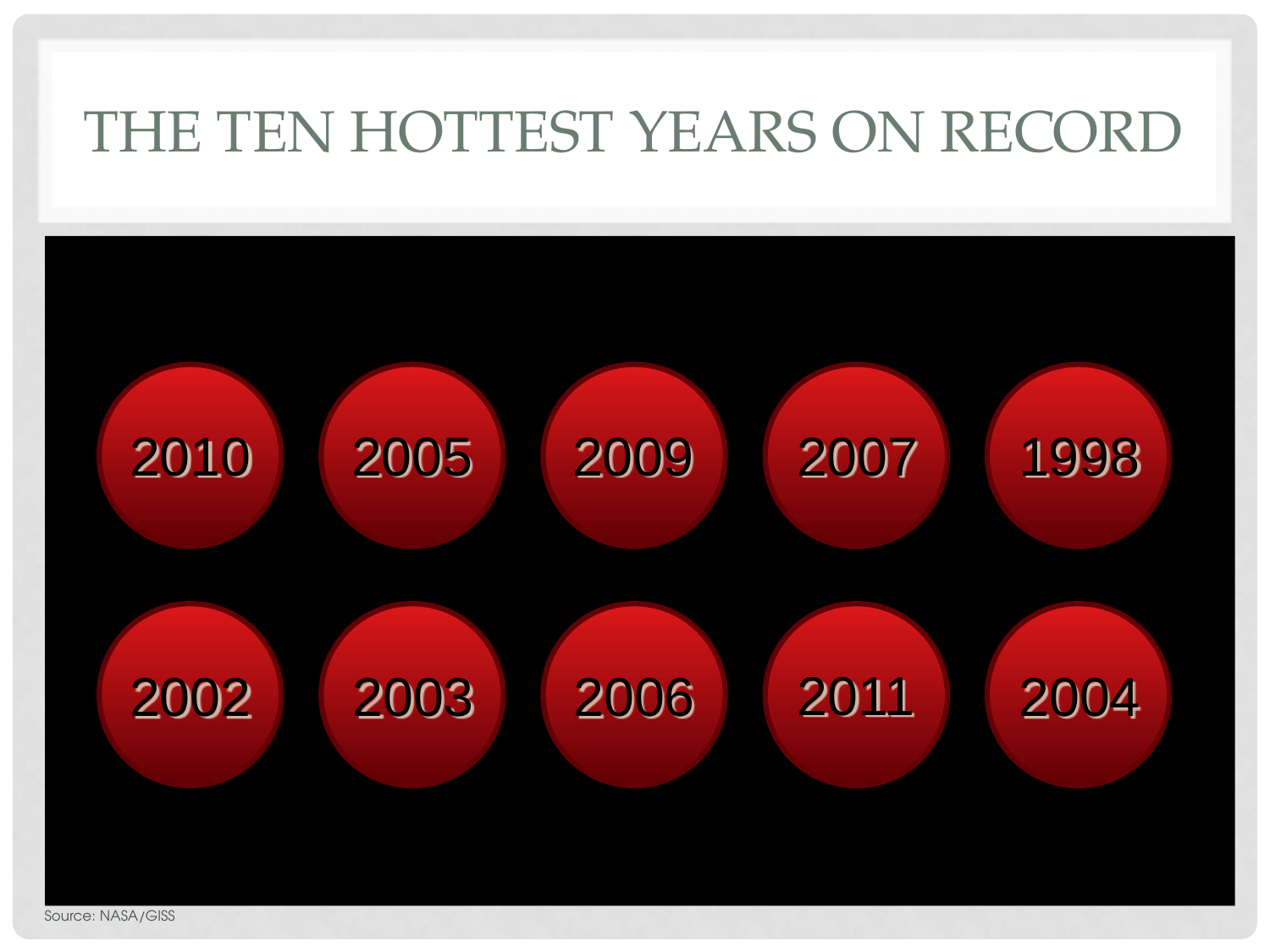

# The Ten Hottest Years on Record

2010

2005

2009

2007

1998

2002

2003

2006

2011

2004
Source: NASA/GISS